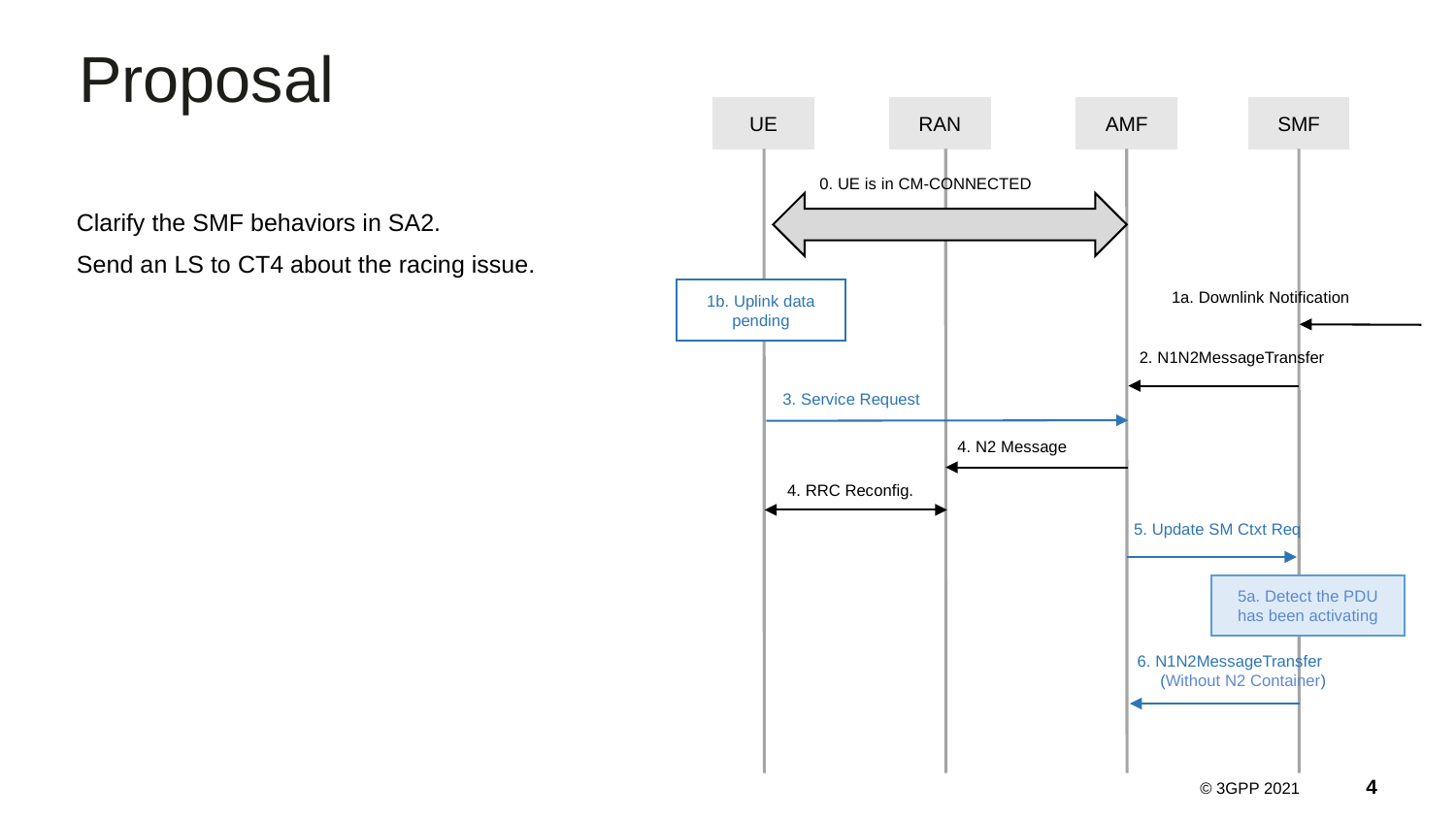

Proposal
UE
RAN
AMF
SMF
0. UE is in CM-CONNECTED

Clarify the SMF behaviors in SA2.
Send an LS to CT4 about the racing issue.

1b. Uplink data pending
1a. Downlink Notification
2. N1N2MessageTransfer
3. Service Request
4. N2 Message
4. RRC Reconfig.
5. Update SM Ctxt Req
5a. Detect the PDU has been activating
6. N1N2MessageTransfer
(Without N2 Container)